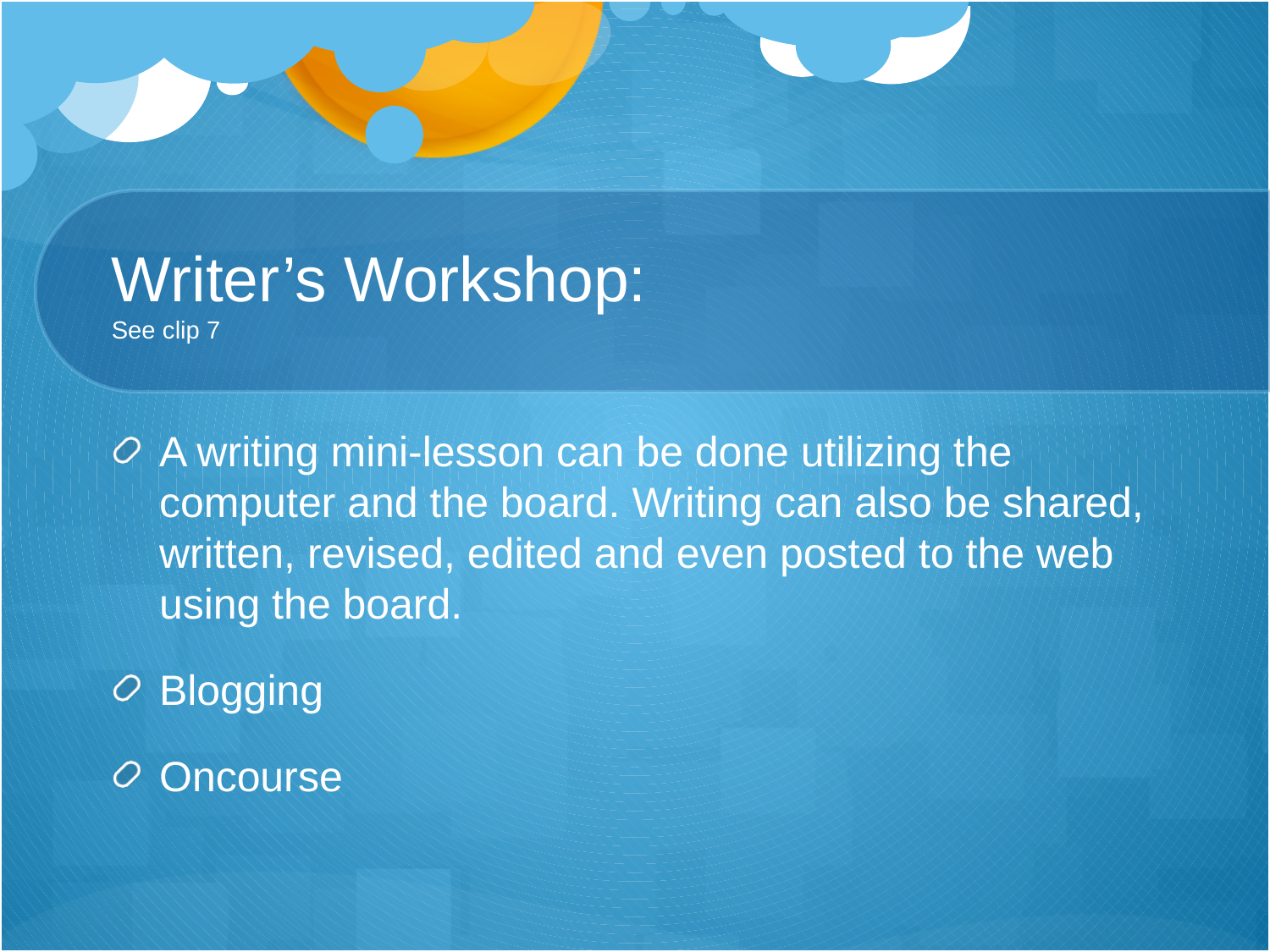

# Writer’s Workshop: See clip 7
A writing mini-lesson can be done utilizing the computer and the board. Writing can also be shared, written, revised, edited and even posted to the web using the board.
Blogging
Oncourse